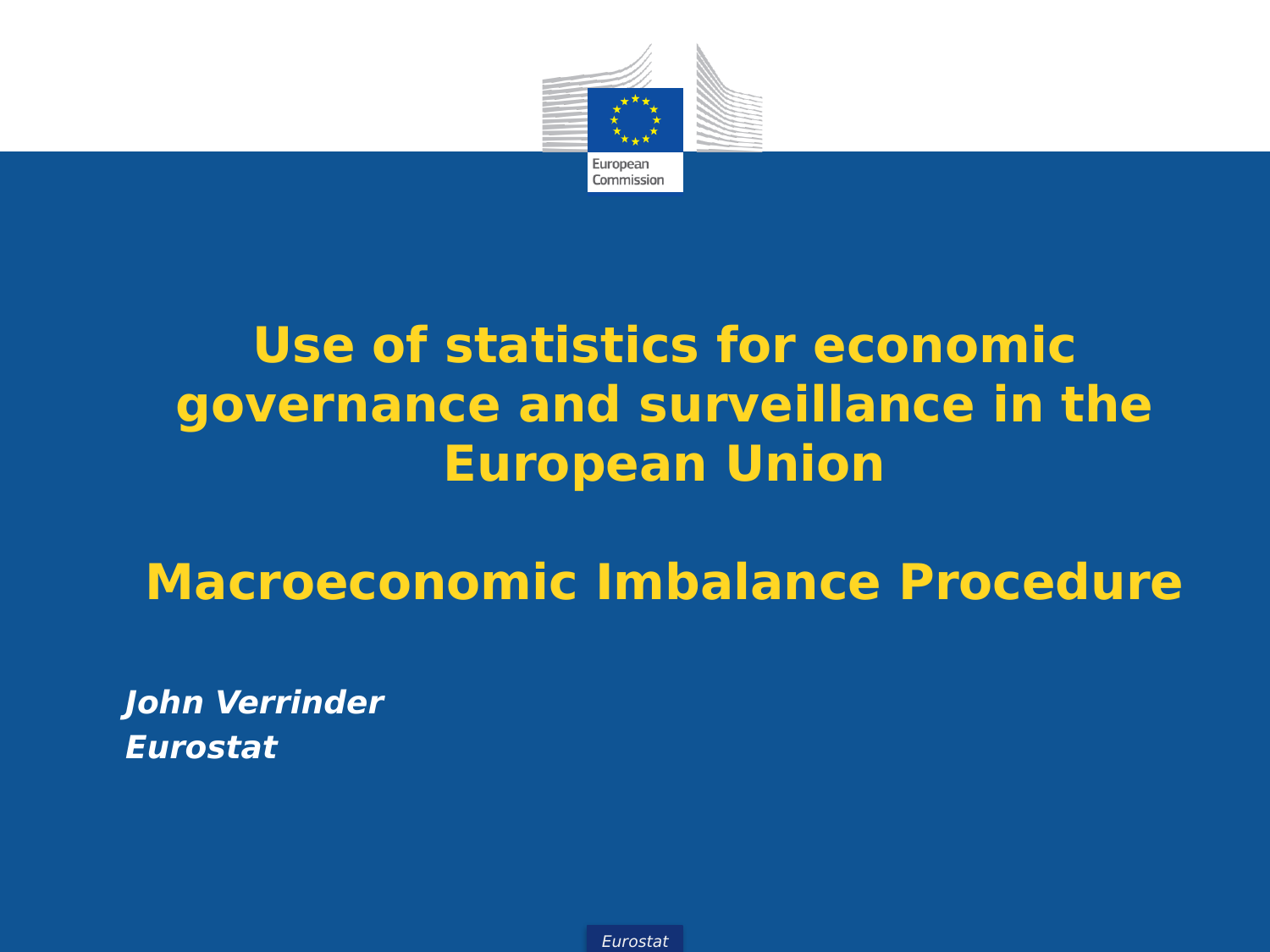

# Use of statistics for economic governance and surveillance in the European Union Macroeconomic Imbalance Procedure
John Verrinder
Eurostat